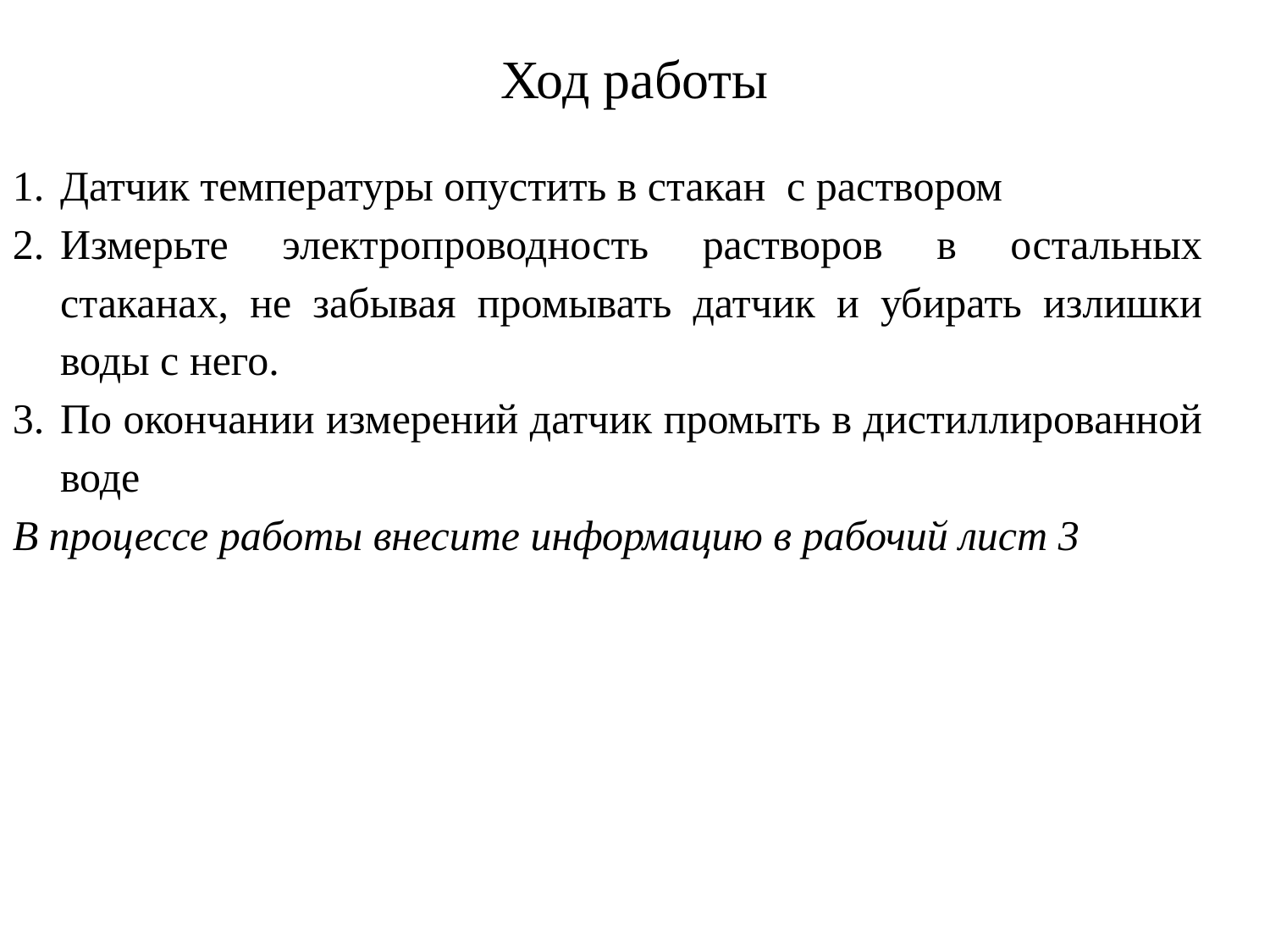

# Ход работы

Датчик температуры опустить в стакан  с раствором
Измерьте электропроводность растворов в остальных стаканах, не забывая промывать датчик и убирать излишки воды с него.
По окончании измерений датчик промыть в дистиллированной воде
В процессе работы внесите информацию в рабочий лист 3